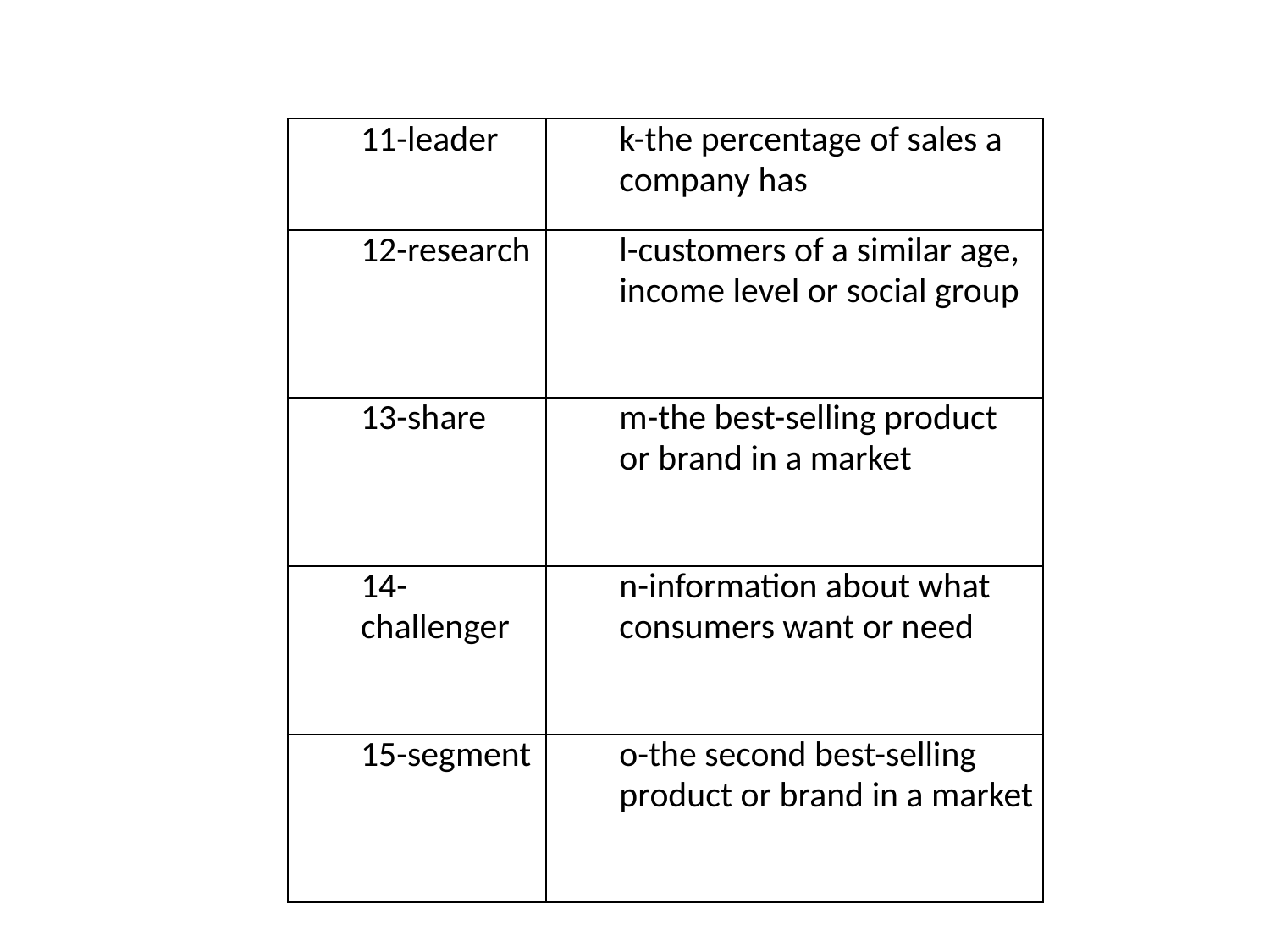

| 11-leader | k-the percentage of sales a company has |
| --- | --- |
| 12-research | l-customers of a similar age, income level or social group |
| 13-share | m-the best-selling product or brand in a market |
| 14-challenger | n-information about what consumers want or need |
| 15-segment | o-the second best-selling product or brand in a market |